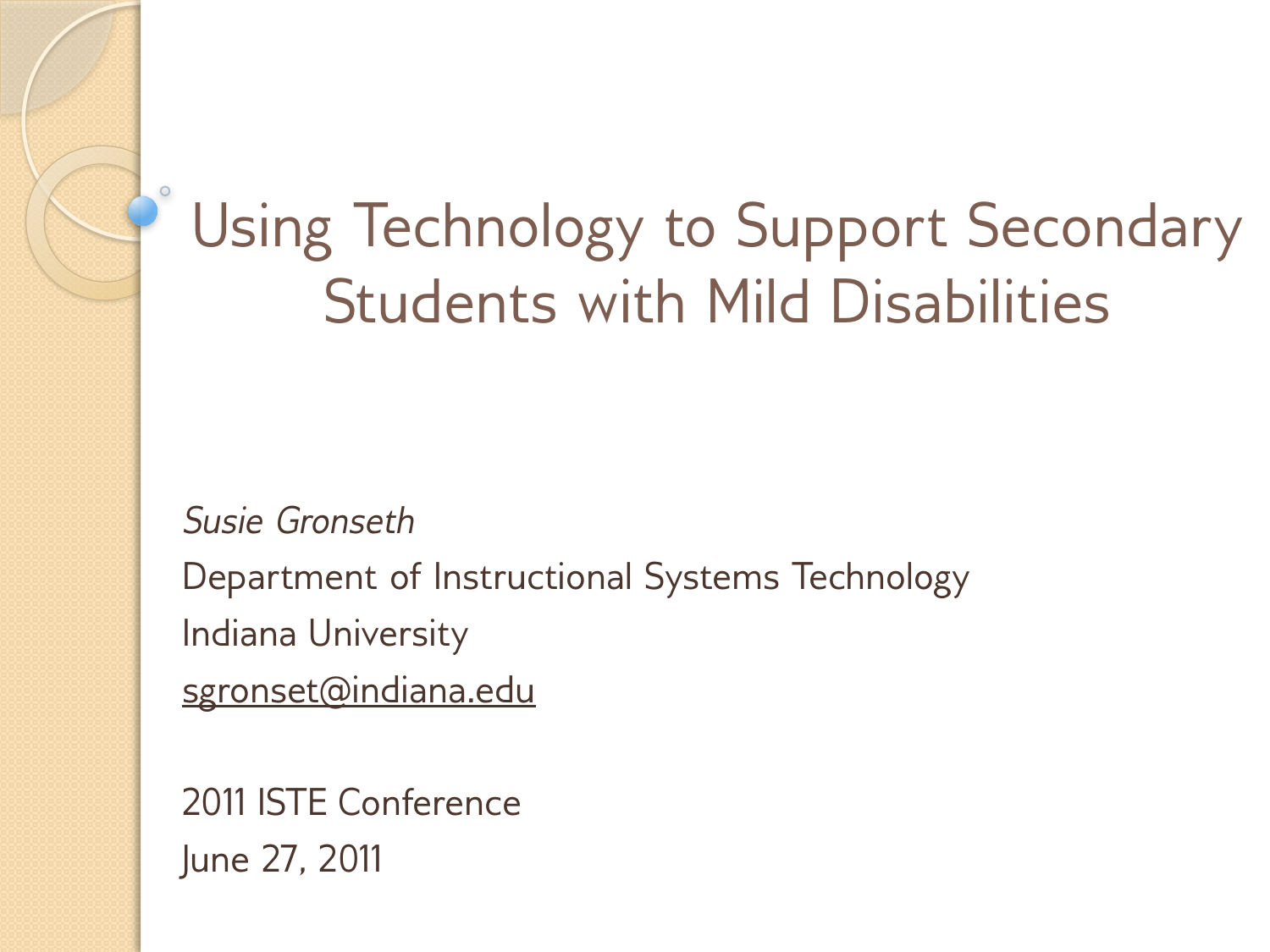

# Using Technology to Support Secondary Students with Mild Disabilities

Susie Gronseth
Department of Instructional Systems Technology
Indiana University
sgronset@indiana.edu

2011 ISTE Conference
June 27, 2011